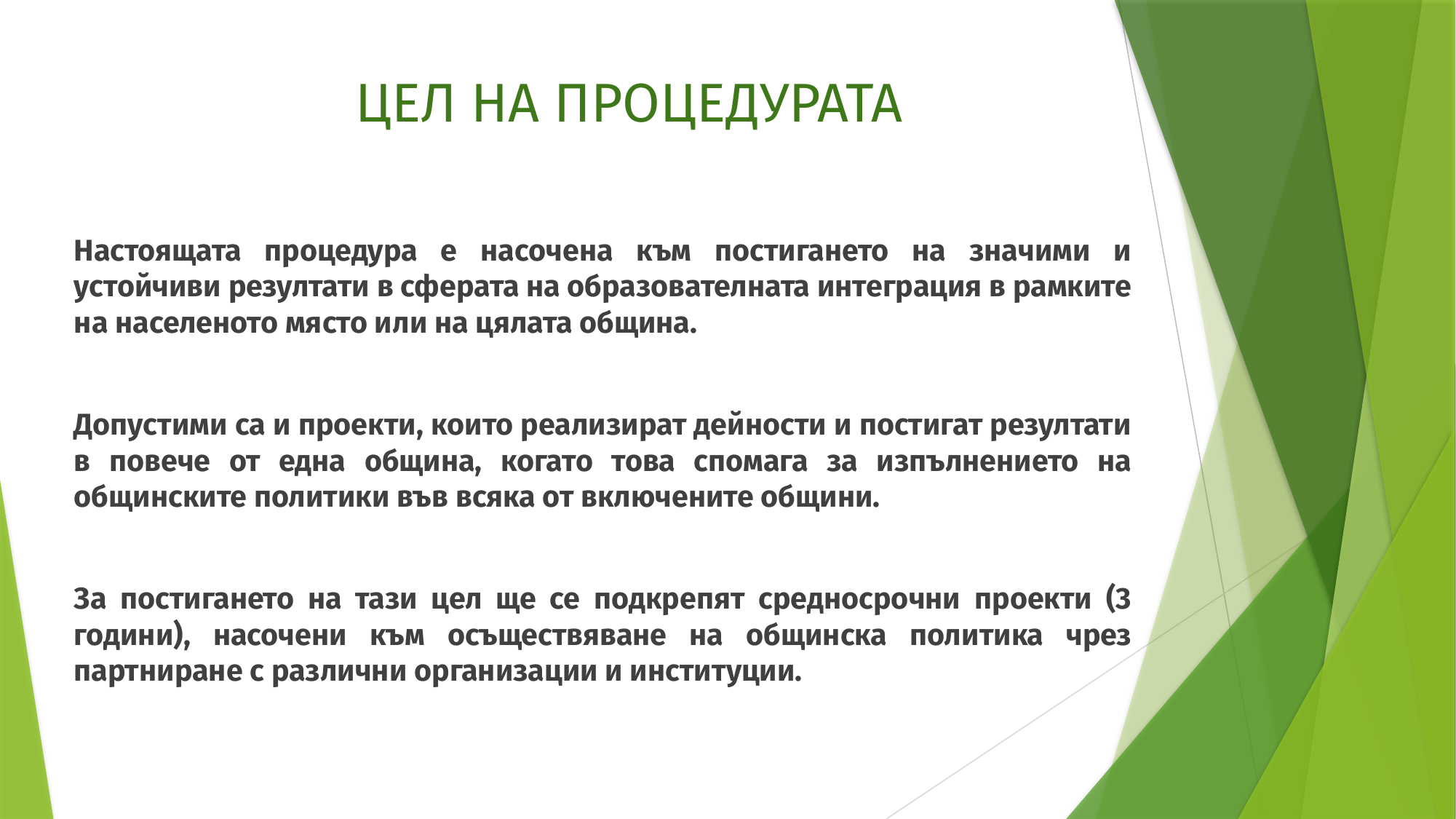

# ЦЕЛ НА ПРОЦЕДУРАТА

Настоящата процедура е насочена към постигането на значими и устойчиви резултати в сферата на образователната интеграция в рамките на населеното място или на цялата община.

Допустими са и проекти, които реализират дейности и постигат резултати в повече от една община, когато това спомага за изпълнението на общинските политики във всяка от включените общини.

За постигането на тази цел ще се подкрепят средносрочни проекти (3 години), насочени към осъществяване на общинска политика чрез партниране с различни организации и институции.